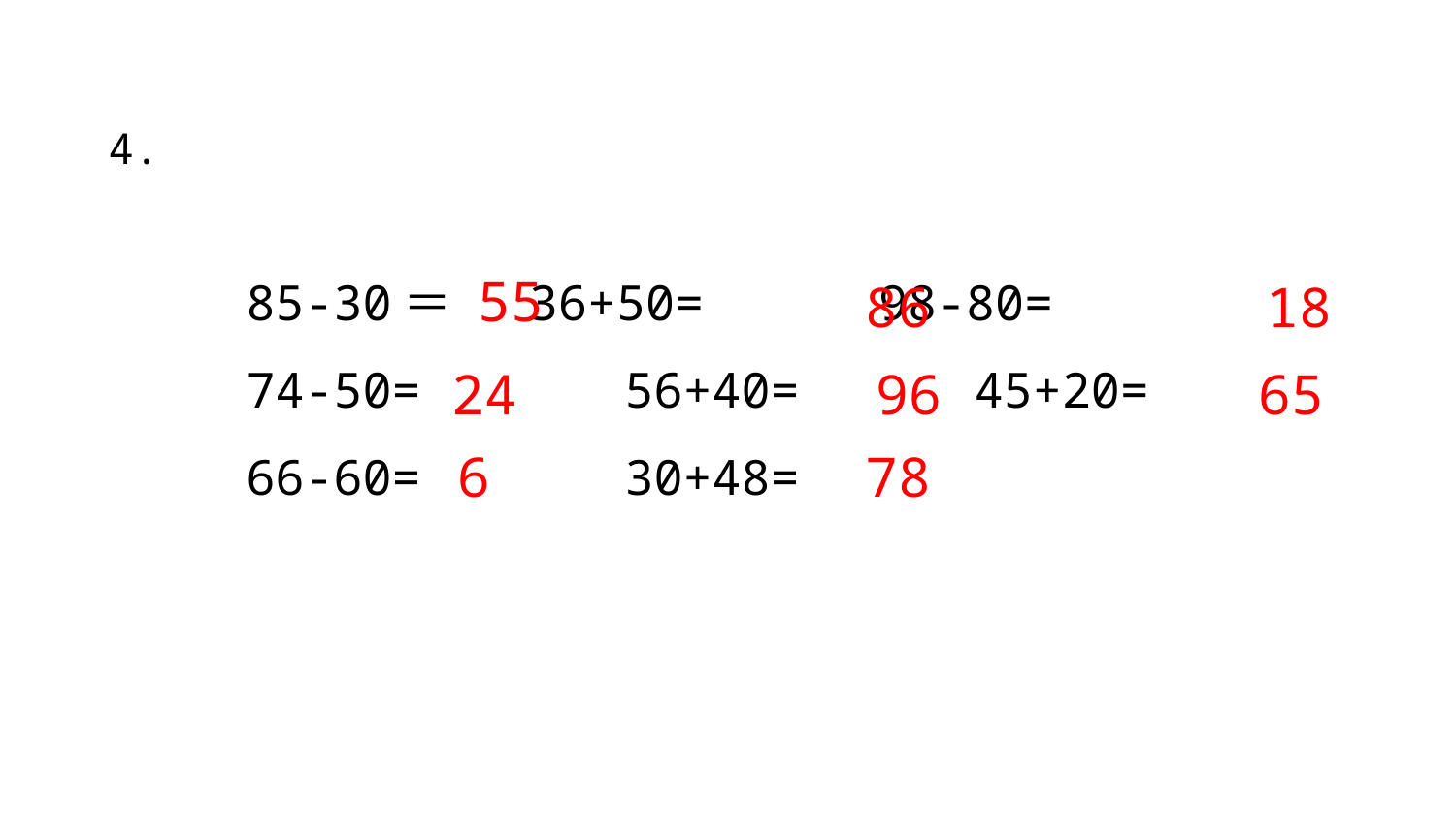

4.
55
18
86
85-30＝      36+50=      98-80=
74-50=       56+40=      45+20=
66-60=       30+48=
24
96
65
6
78